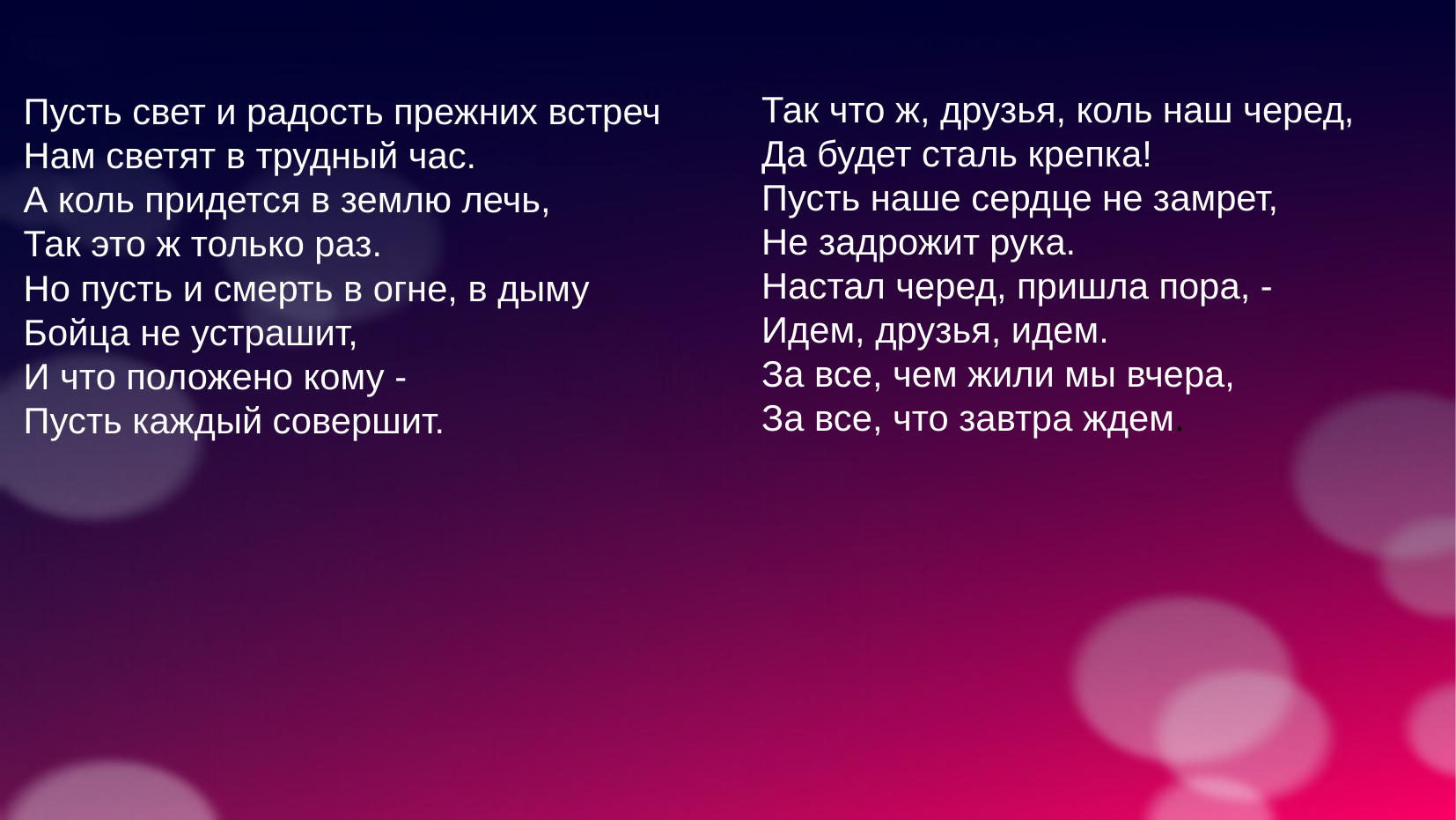

Так что ж, друзья, коль наш черед,
Да будет сталь крепка!
Пусть наше сердце не замрет,
Не задрожит рука.
Настал черед, пришла пора, -
Идем, друзья, идем.
За все, чем жили мы вчера,
За все, что завтра ждем.
Пусть свет и радость прежних встреч
Нам светят в трудный час.
А коль придется в землю лечь,
Так это ж только раз.
Но пусть и смерть в огне, в дыму
Бойца не устрашит,
И что положено кому -
Пусть каждый совершит.